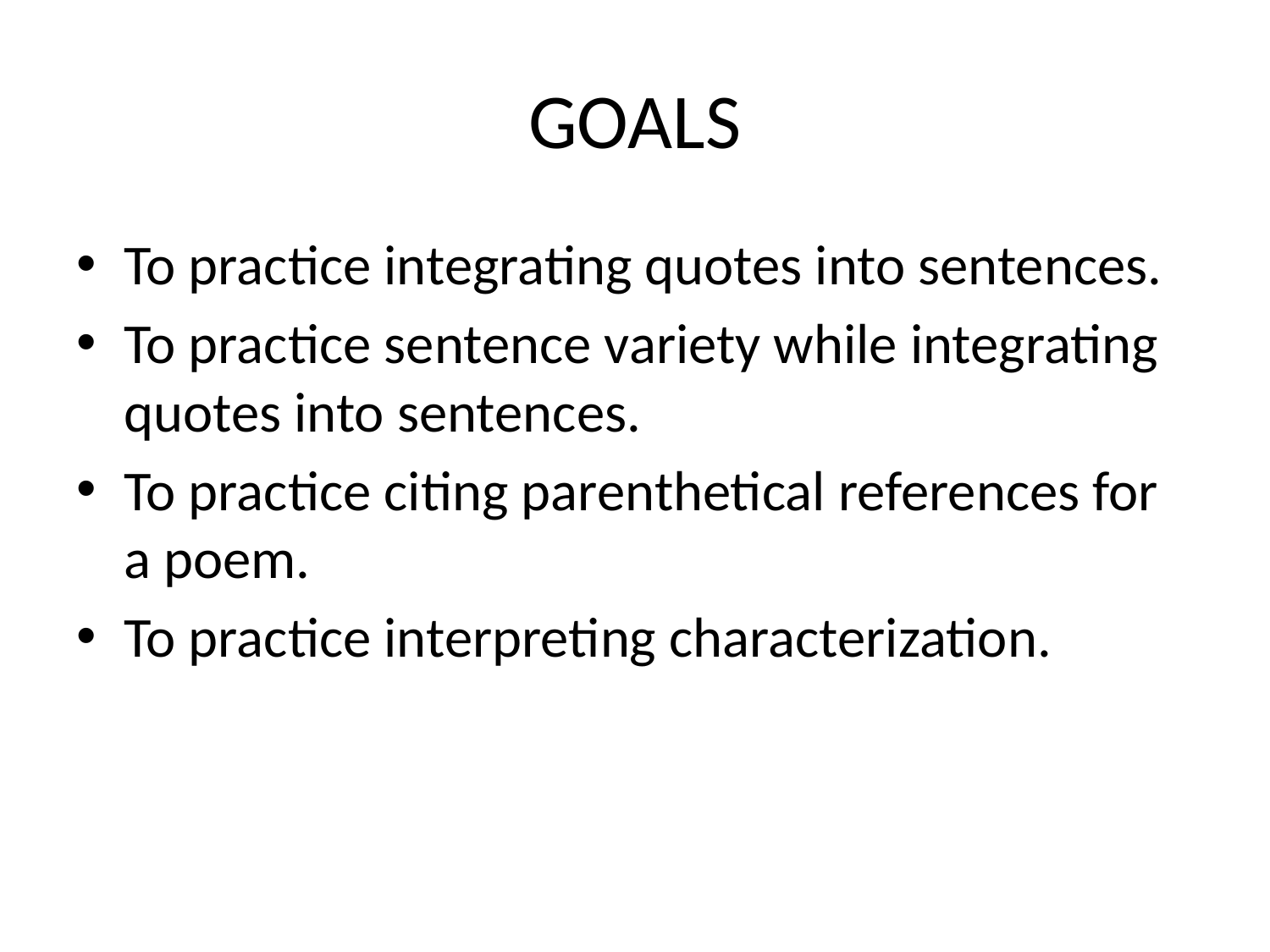

# GOALS
To practice integrating quotes into sentences.
To practice sentence variety while integrating quotes into sentences.
To practice citing parenthetical references for a poem.
To practice interpreting characterization.